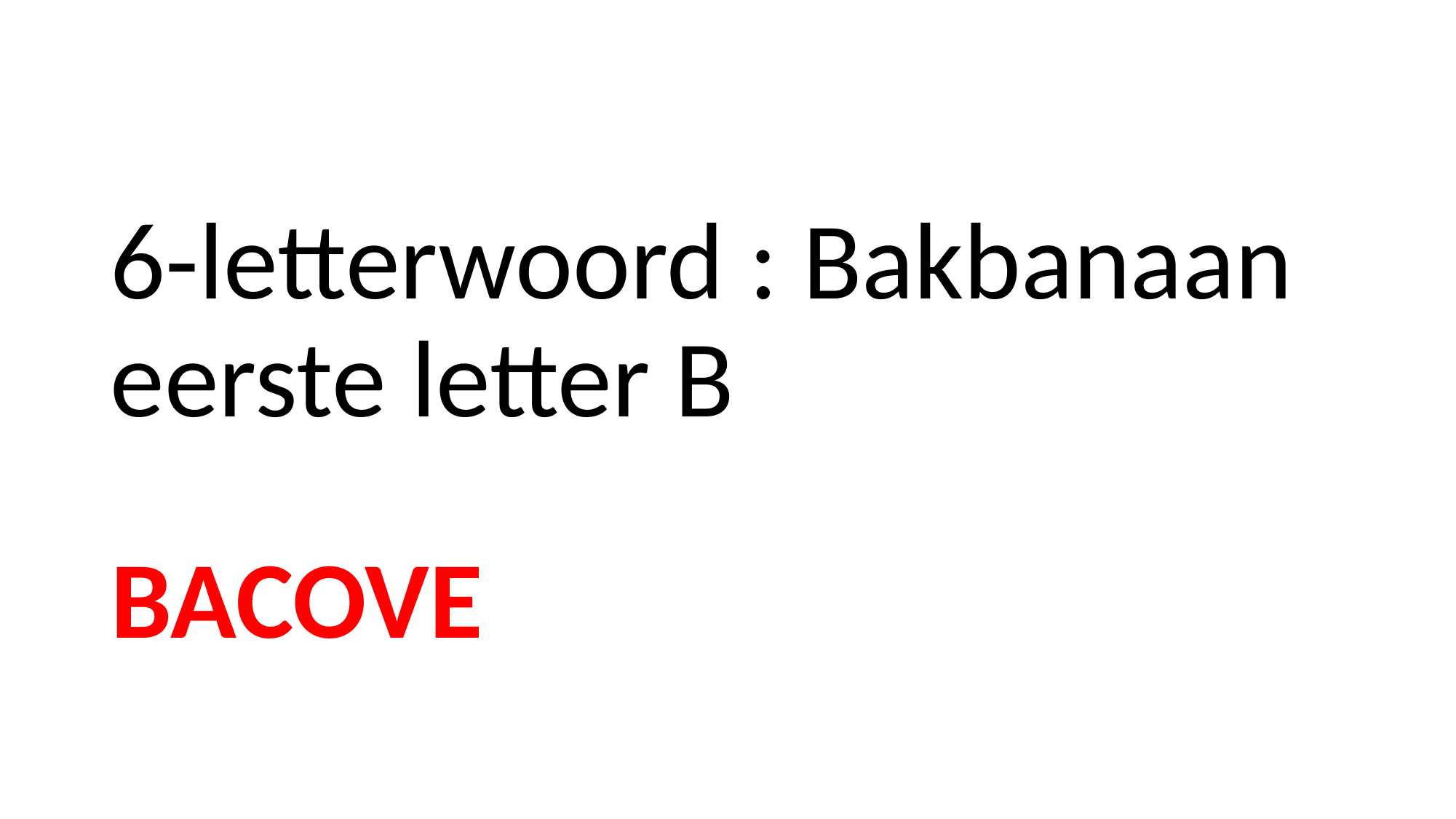

# 6-letterwoord : Bakbanaan eerste letter B
BACOVE